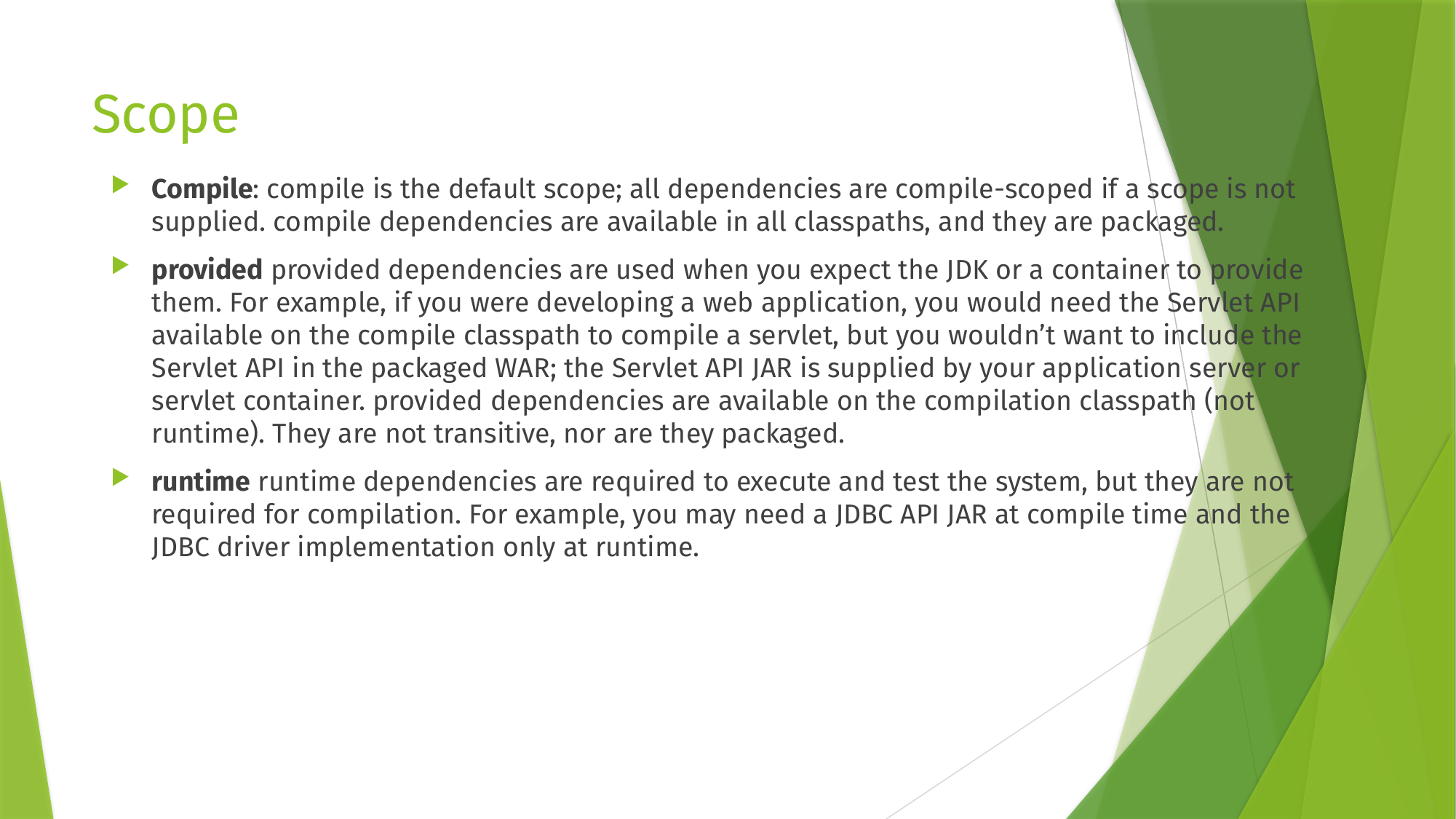

# Scope
Compile: compile is the default scope; all dependencies are compile-scoped if a scope is not supplied. compile dependencies are available in all classpaths, and they are packaged.
provided provided dependencies are used when you expect the JDK or a container to provide them. For example, if you were developing a web application, you would need the Servlet API available on the compile classpath to compile a servlet, but you wouldn’t want to include the Servlet API in the packaged WAR; the Servlet API JAR is supplied by your application server or servlet container. provided dependencies are available on the compilation classpath (not runtime). They are not transitive, nor are they packaged.
runtime runtime dependencies are required to execute and test the system, but they are not required for compilation. For example, you may need a JDBC API JAR at compile time and the JDBC driver implementation only at runtime.